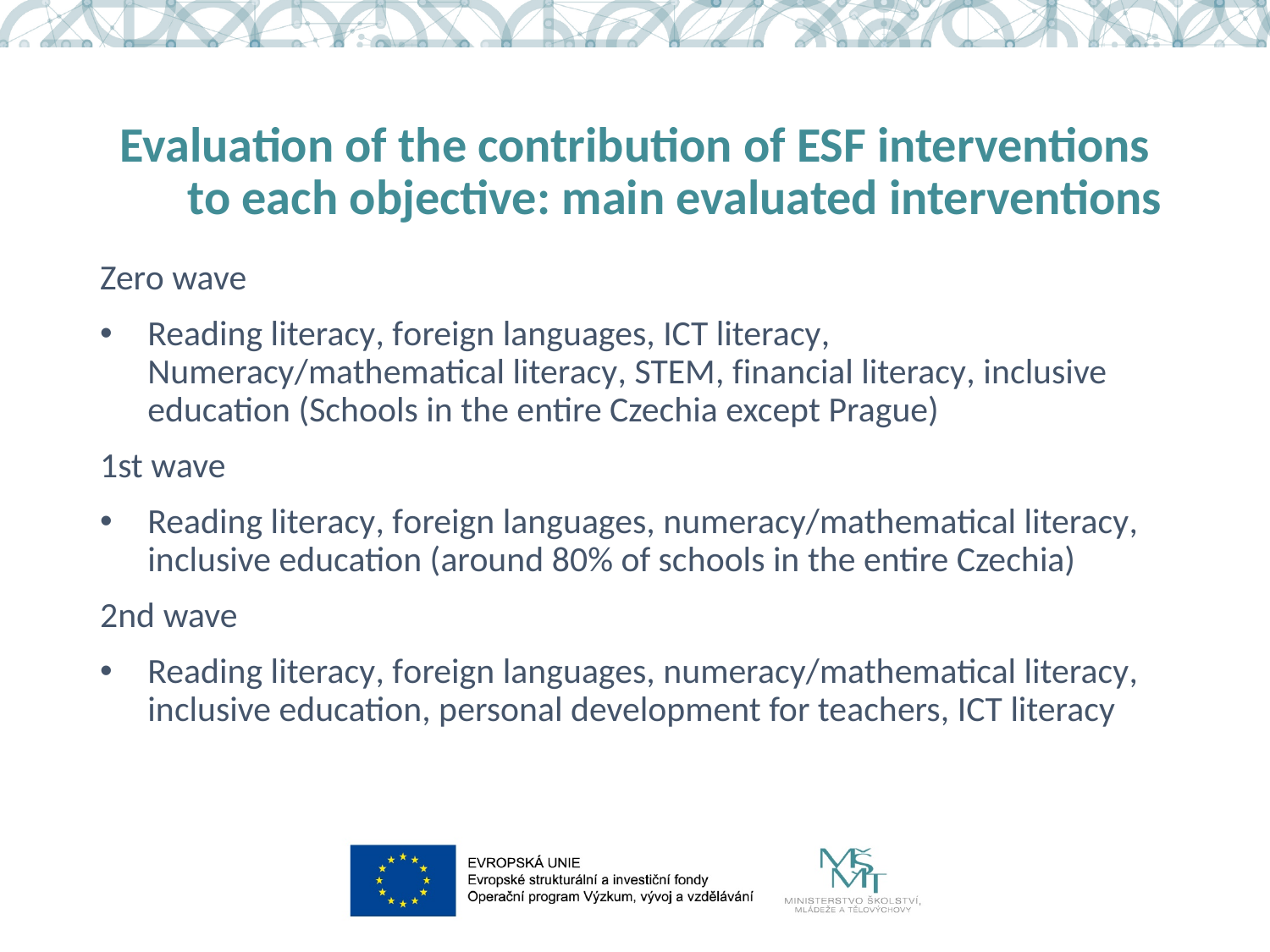

# Evaluation of the contribution of ESF interventions to each objective: main evaluated interventions
Zero wave
Reading literacy, foreign languages, ICT literacy, Numeracy/mathematical literacy, STEM, financial literacy, inclusive education (Schools in the entire Czechia except Prague)
1st wave
Reading literacy, foreign languages, numeracy/mathematical literacy, inclusive education (around 80% of schools in the entire Czechia)
2nd wave
Reading literacy, foreign languages, numeracy/mathematical literacy, inclusive education, personal development for teachers, ICT literacy